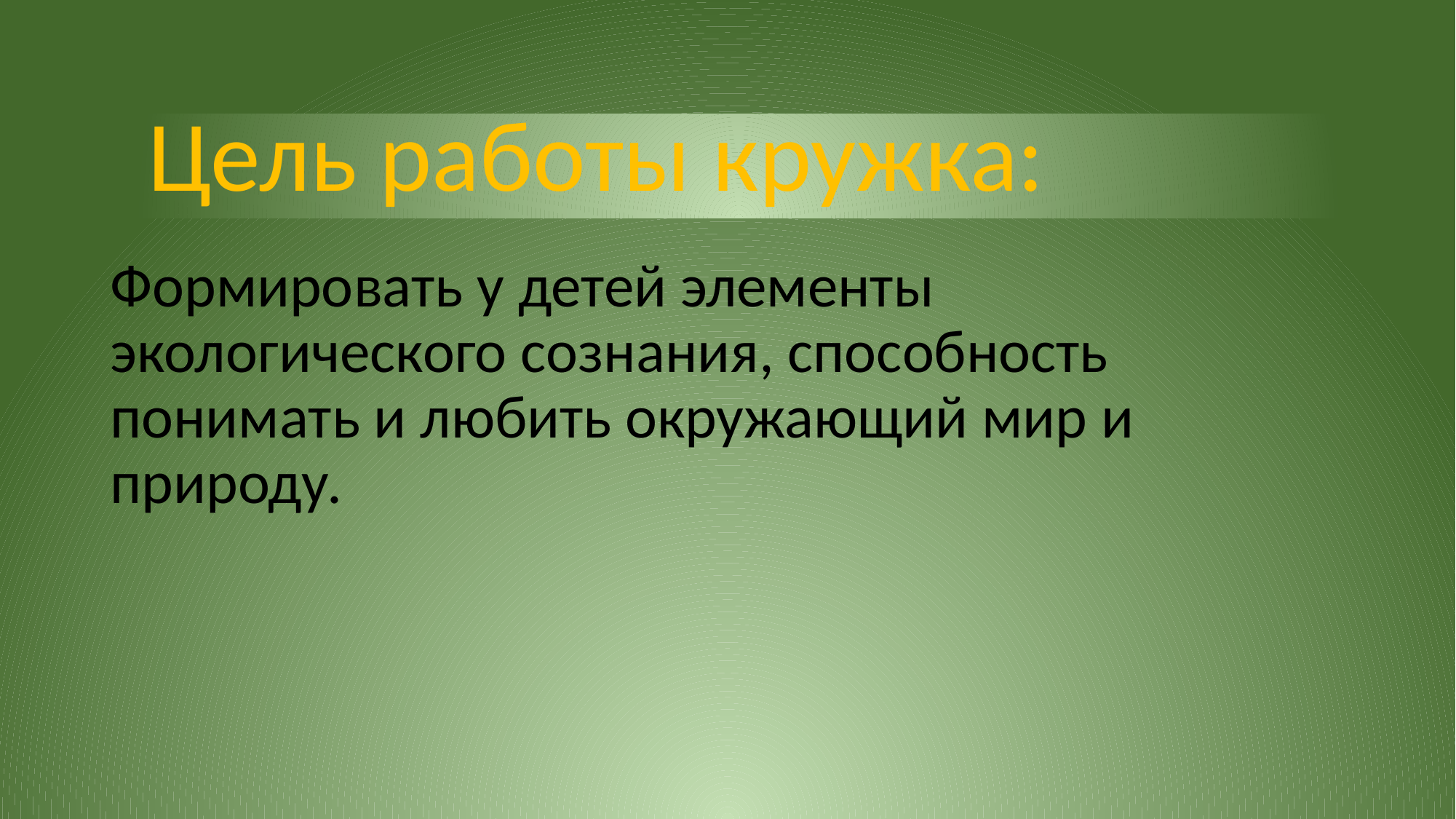

# Цель работы кружка:
Формировать у детей элементы экологического сознания, способность понимать и любить окружающий мир и природу.